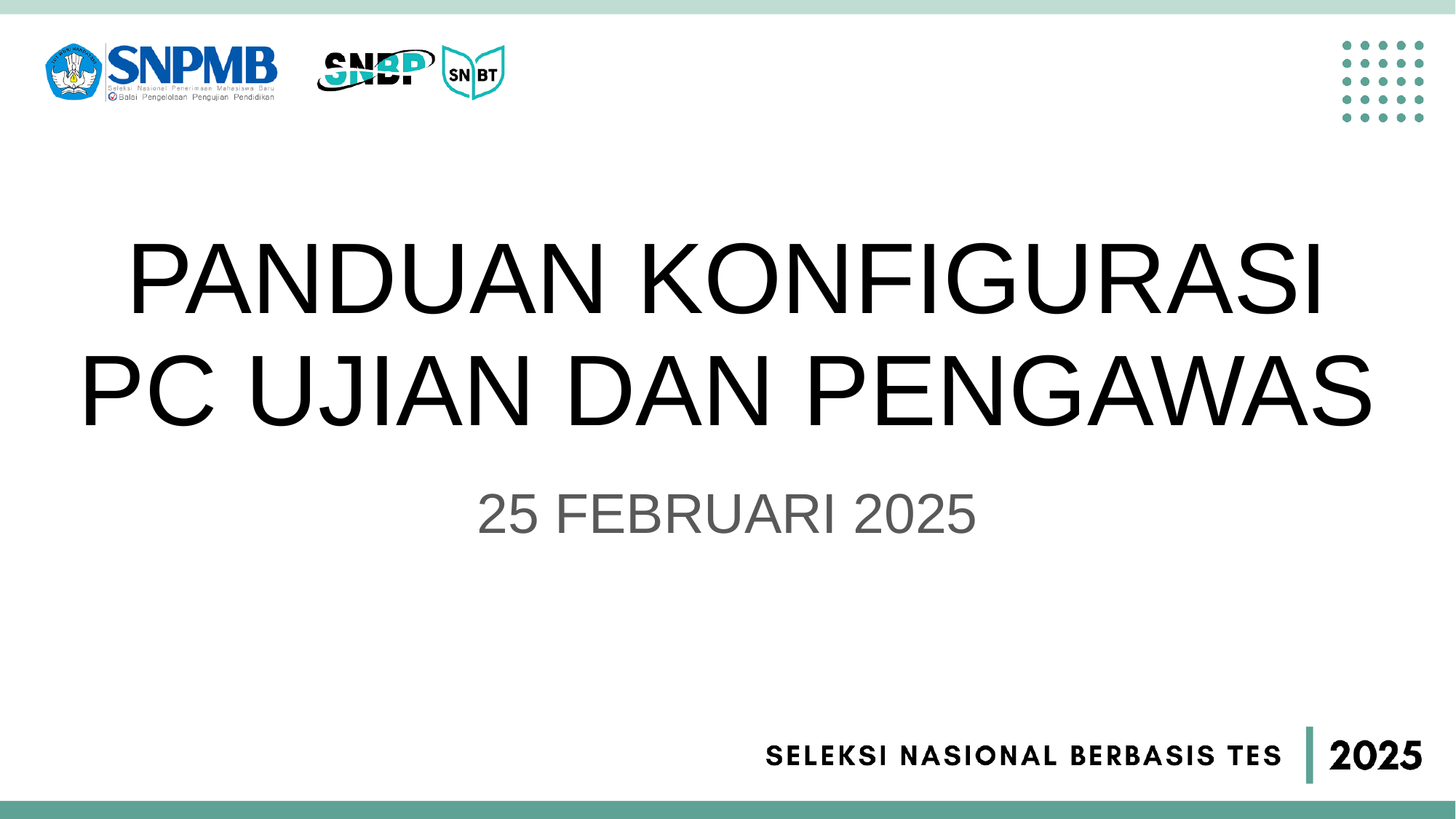

# PANDUAN KONFIGURASI PC UJIAN DAN PENGAWAS
25 FEBRUARI 2025